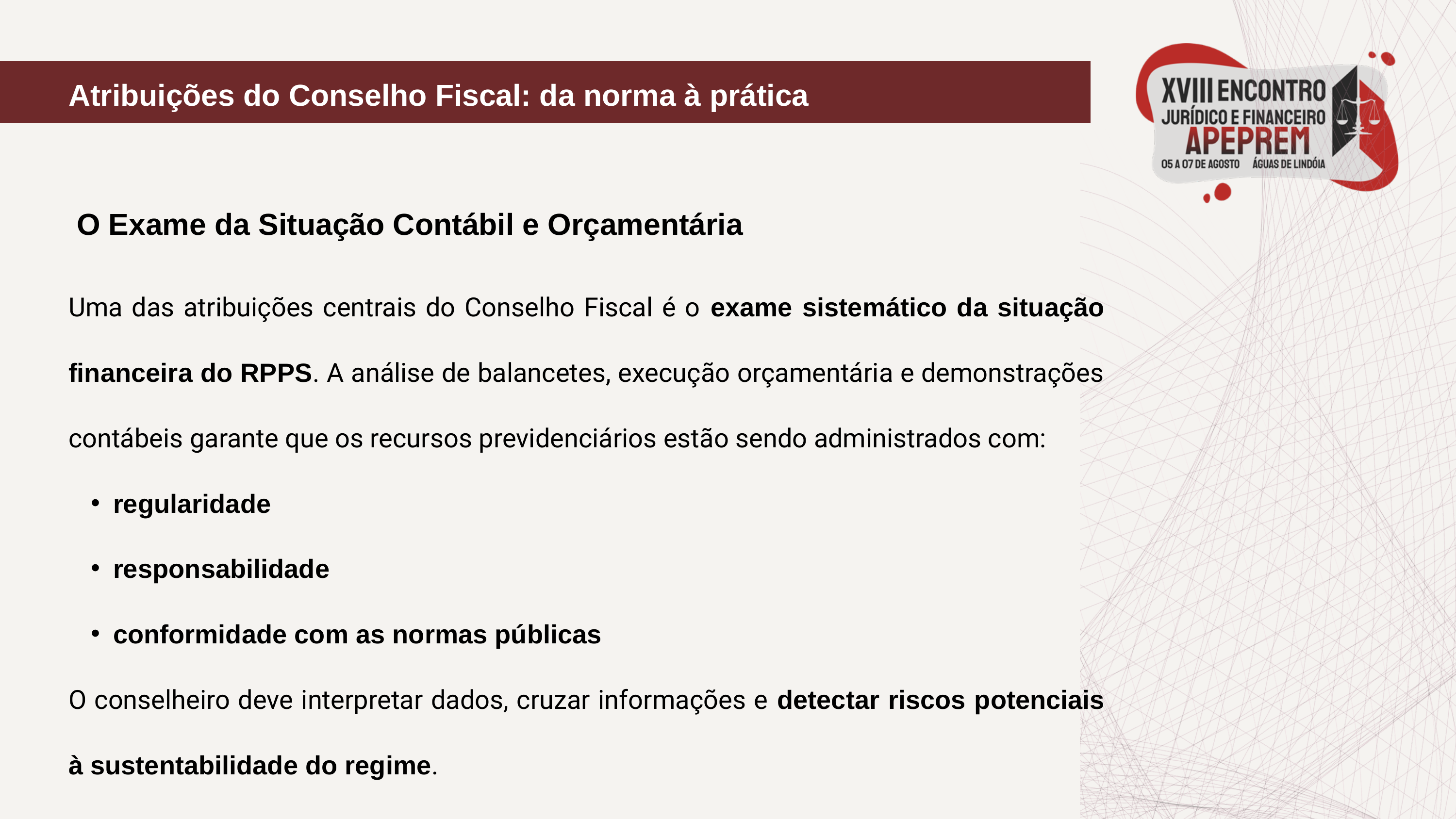

Atribuições do Conselho Fiscal: da norma à prática
 O Exame da Situação Contábil e Orçamentária
Uma das atribuições centrais do Conselho Fiscal é o exame sistemático da situação financeira do RPPS. A análise de balancetes, execução orçamentária e demonstrações contábeis garante que os recursos previdenciários estão sendo administrados com:
regularidade
responsabilidade
conformidade com as normas públicas
O conselheiro deve interpretar dados, cruzar informações e detectar riscos potenciais à sustentabilidade do regime.